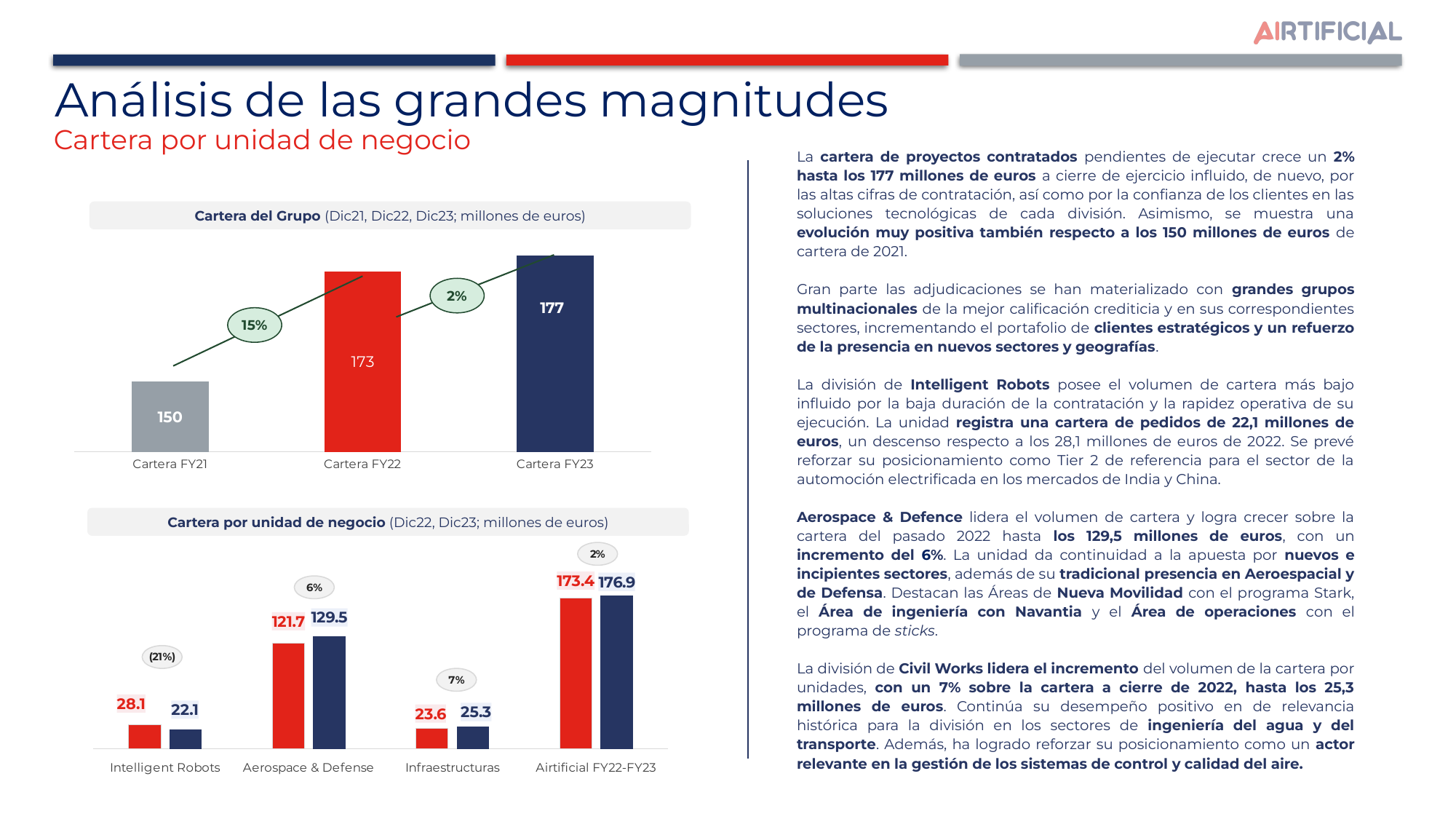

Análisis de las grandes magnitudes
Cartera por unidad de negocio
La cartera de proyectos contratados pendientes de ejecutar crece un 2% hasta los 177 millones de euros a cierre de ejercicio influido, de nuevo, por las altas cifras de contratación, así como por la confianza de los clientes en las soluciones tecnológicas de cada división. Asimismo, se muestra una evolución muy positiva también respecto a los 150 millones de euros de cartera de 2021.

Gran parte las adjudicaciones se han materializado con grandes grupos multinacionales de la mejor calificación crediticia y en sus correspondientes sectores, incrementando el portafolio de clientes estratégicos y un refuerzo de la presencia en nuevos sectores y geografías.

La división de Intelligent Robots posee el volumen de cartera más bajo influido por la baja duración de la contratación y la rapidez operativa de su ejecución. La unidad registra una cartera de pedidos de 22,1 millones de euros, un descenso respecto a los 28,1 millones de euros de 2022. Se prevé reforzar su posicionamiento como Tier 2 de referencia para el sector de la automoción electrificada en los mercados de India y China.

Aerospace & Defence lidera el volumen de cartera y logra crecer sobre la cartera del pasado 2022 hasta los 129,5 millones de euros, con un incremento del 6%. La unidad da continuidad a la apuesta por nuevos e incipientes sectores, además de su tradicional presencia en Aeroespacial y de Defensa. Destacan las Áreas de Nueva Movilidad con el programa Stark, el Área de ingeniería con Navantia y el Área de operaciones con el programa de sticks.

La división de Civil Works lidera el incremento del volumen de la cartera por unidades, con un 7% sobre la cartera a cierre de 2022, hasta los 25,3 millones de euros. Continúa su desempeño positivo en de relevancia histórica para la división en los sectores de ingeniería del agua y del transporte. Además, ha logrado reforzar su posicionamiento como un actor relevante en la gestión de los sistemas de control y calidad del aire.

Cartera del Grupo (Dic21, Dic22, Dic23; millones de euros)

### Chart

| Category | FY23 |
|---|---|
| Cartera FY21 | 150.0 |
| Cartera FY22 | 173.5 |
| Cartera FY23 | 177.0 |
Cartera por unidad de negocio (Dic22, Dic23; millones de euros)

### Chart

| Category | 2022 | 2023 |
|---|---|---|
| Intelligent Robots | 28.12473028334663 | 22.1 |
| Aerospace & Defense | 121.72264158992101 | 129.5 |
| Infraestructuras | 23.585366670000003 | 25.3 |
| Airtificial FY22-FY23 | 173.43273854326765 | 176.9 |